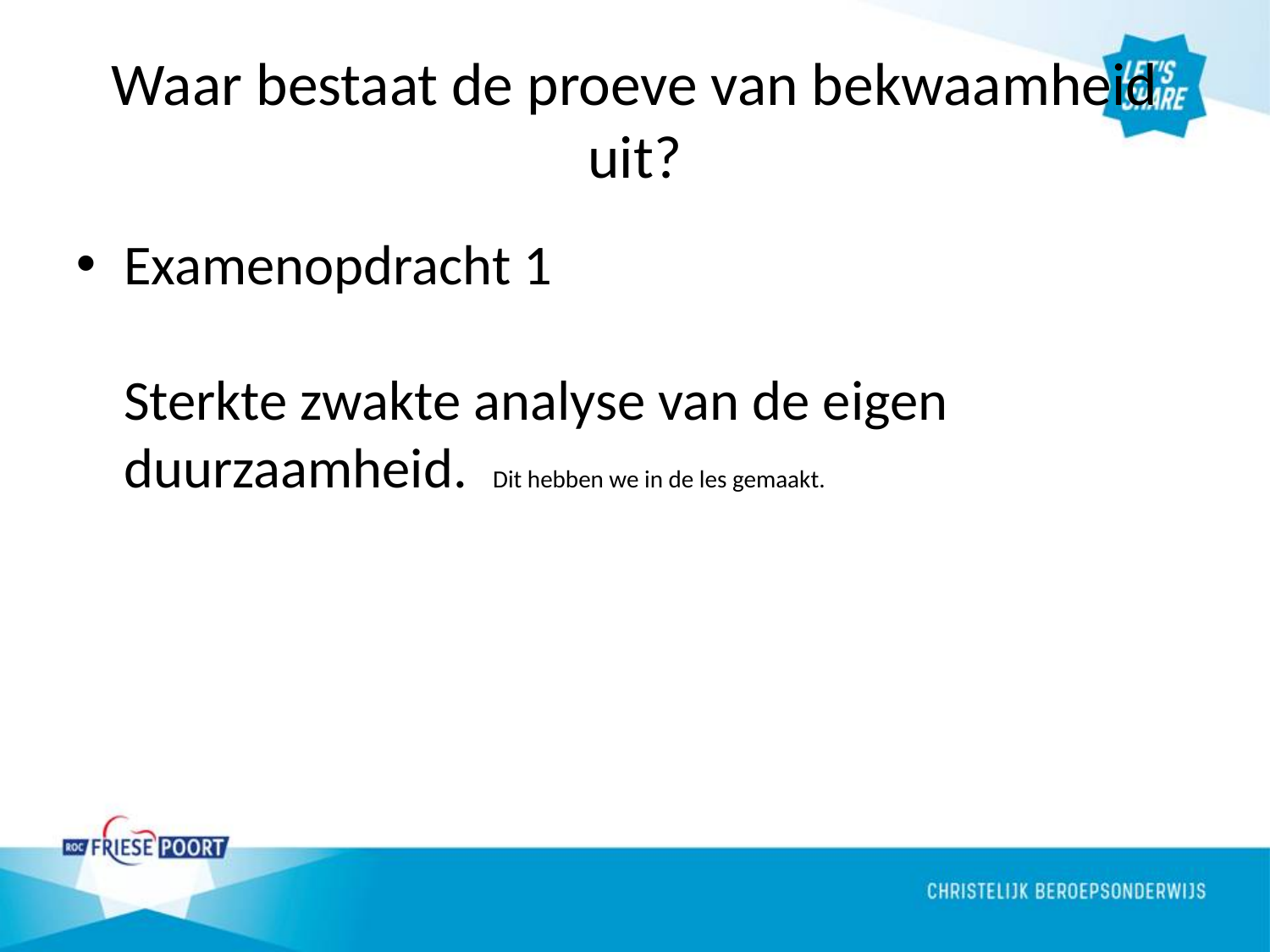

# Waar bestaat de proeve van bekwaamheid uit?
Examenopdracht 1
Sterkte zwakte analyse van de eigen duurzaamheid.  Dit hebben we in de les gemaakt.